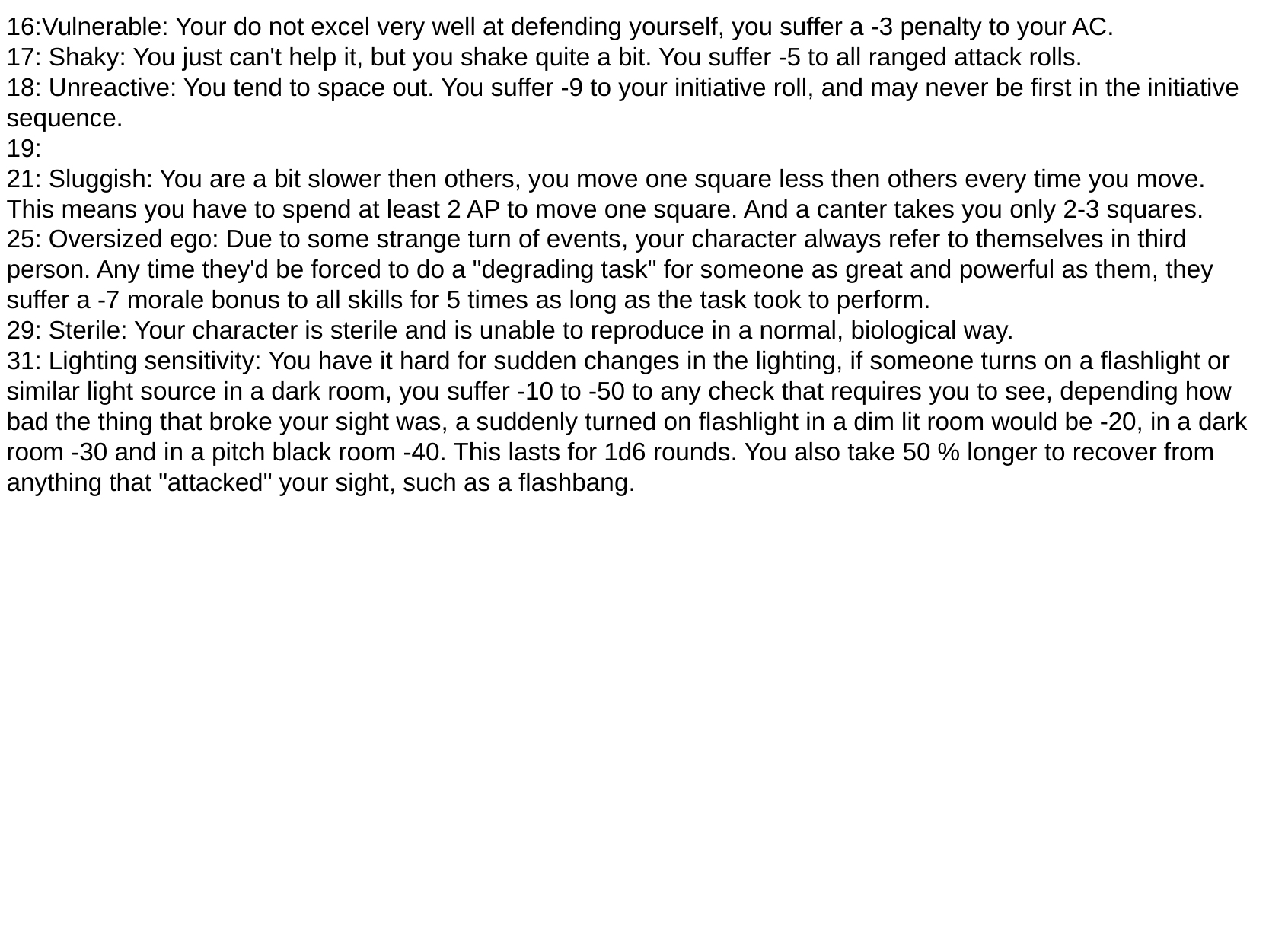

16:Vulnerable: Your do not excel very well at defending yourself, you suffer a -3 penalty to your AC.
17: Shaky: You just can't help it, but you shake quite a bit. You suffer -5 to all ranged attack rolls.
18: Unreactive: You tend to space out. You suffer -9 to your initiative roll, and may never be first in the initiative sequence.
19:
21: Sluggish: You are a bit slower then others, you move one square less then others every time you move. This means you have to spend at least 2 AP to move one square. And a canter takes you only 2-3 squares.
25: Oversized ego: Due to some strange turn of events, your character always refer to themselves in third person. Any time they'd be forced to do a "degrading task" for someone as great and powerful as them, they suffer a -7 morale bonus to all skills for 5 times as long as the task took to perform.
29: Sterile: Your character is sterile and is unable to reproduce in a normal, biological way.
31: Lighting sensitivity: You have it hard for sudden changes in the lighting, if someone turns on a flashlight or similar light source in a dark room, you suffer -10 to -50 to any check that requires you to see, depending how bad the thing that broke your sight was, a suddenly turned on flashlight in a dim lit room would be -20, in a dark room -30 and in a pitch black room -40. This lasts for 1d6 rounds. You also take 50 % longer to recover from anything that "attacked" your sight, such as a flashbang.